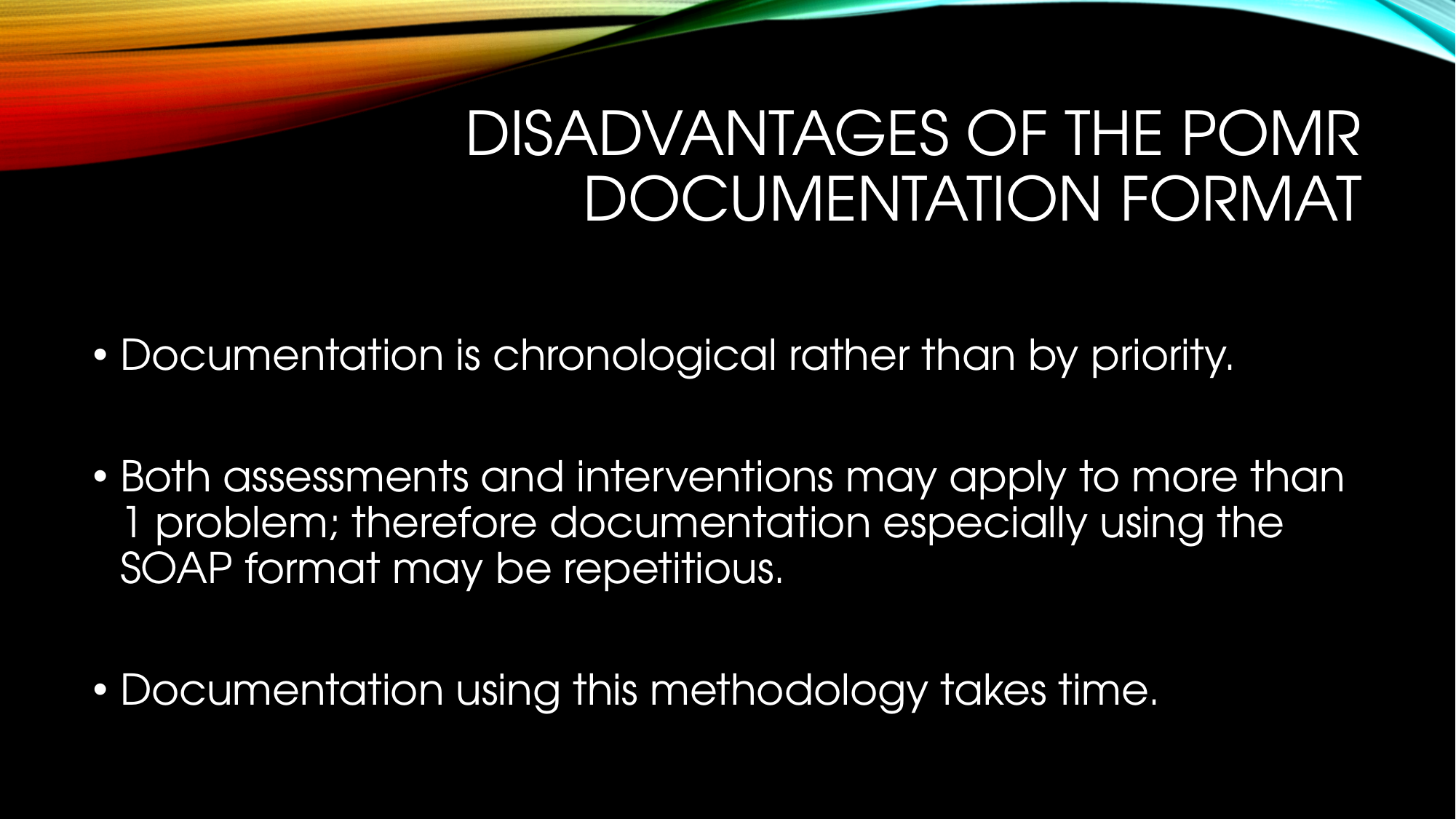

# DISADVANTAGES OF THE POMR DOCUMENTATION FORMAT

Documentation is chronological rather than by priority.

Both assessments and interventions may apply to more than 1 problem; therefore documentation especially using the SOAP format may be repetitious.

Documentation using this methodology takes time.